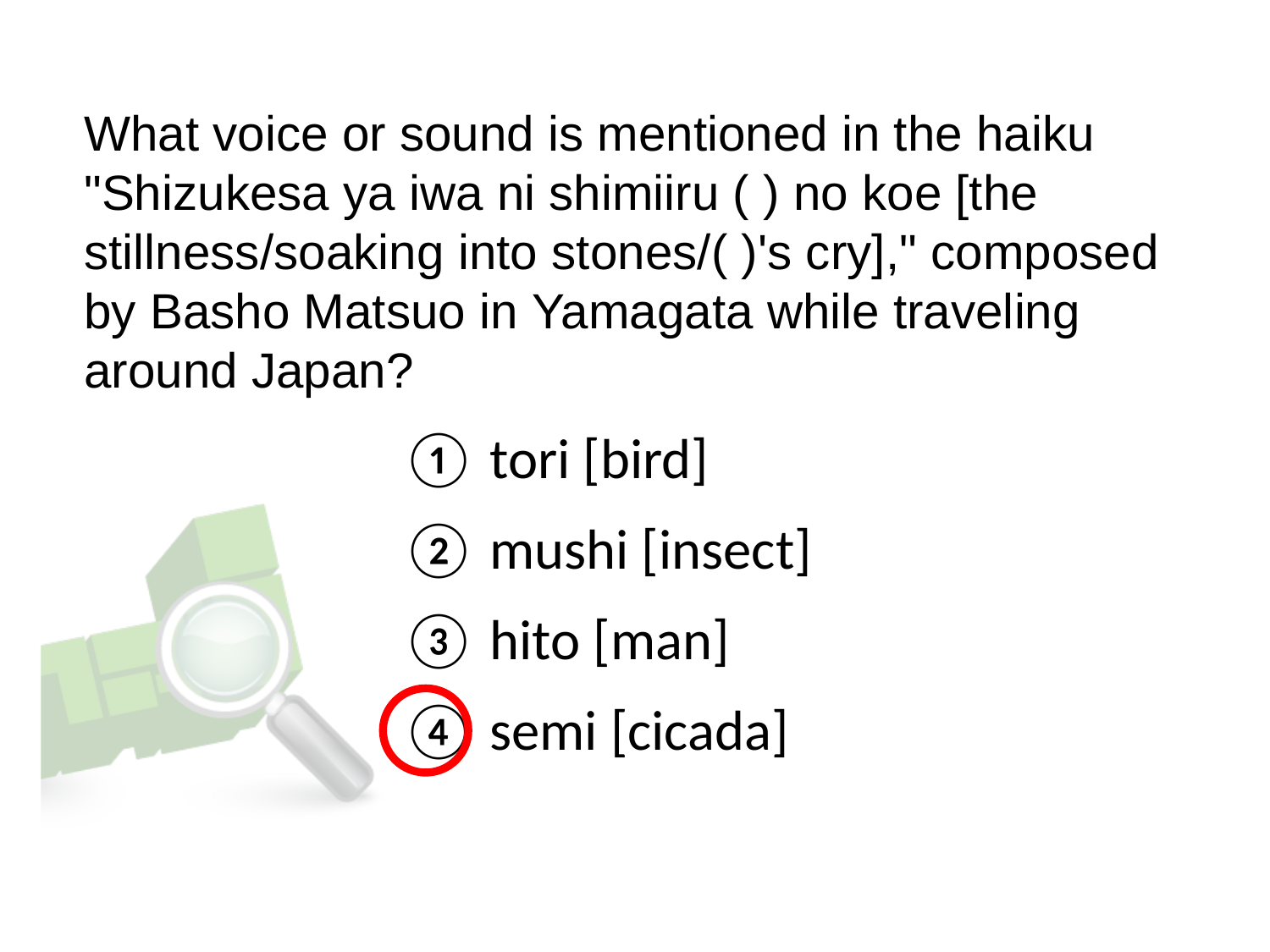

# What voice or sound is mentioned in the haiku "Shizukesa ya iwa ni shimiiru ( ) no koe [the stillness/soaking into stones/( )'s cry]," composed by Basho Matsuo in Yamagata while traveling around Japan?
① tori [bird]
② mushi [insect]
③ hito [man]
④ semi [cicada]